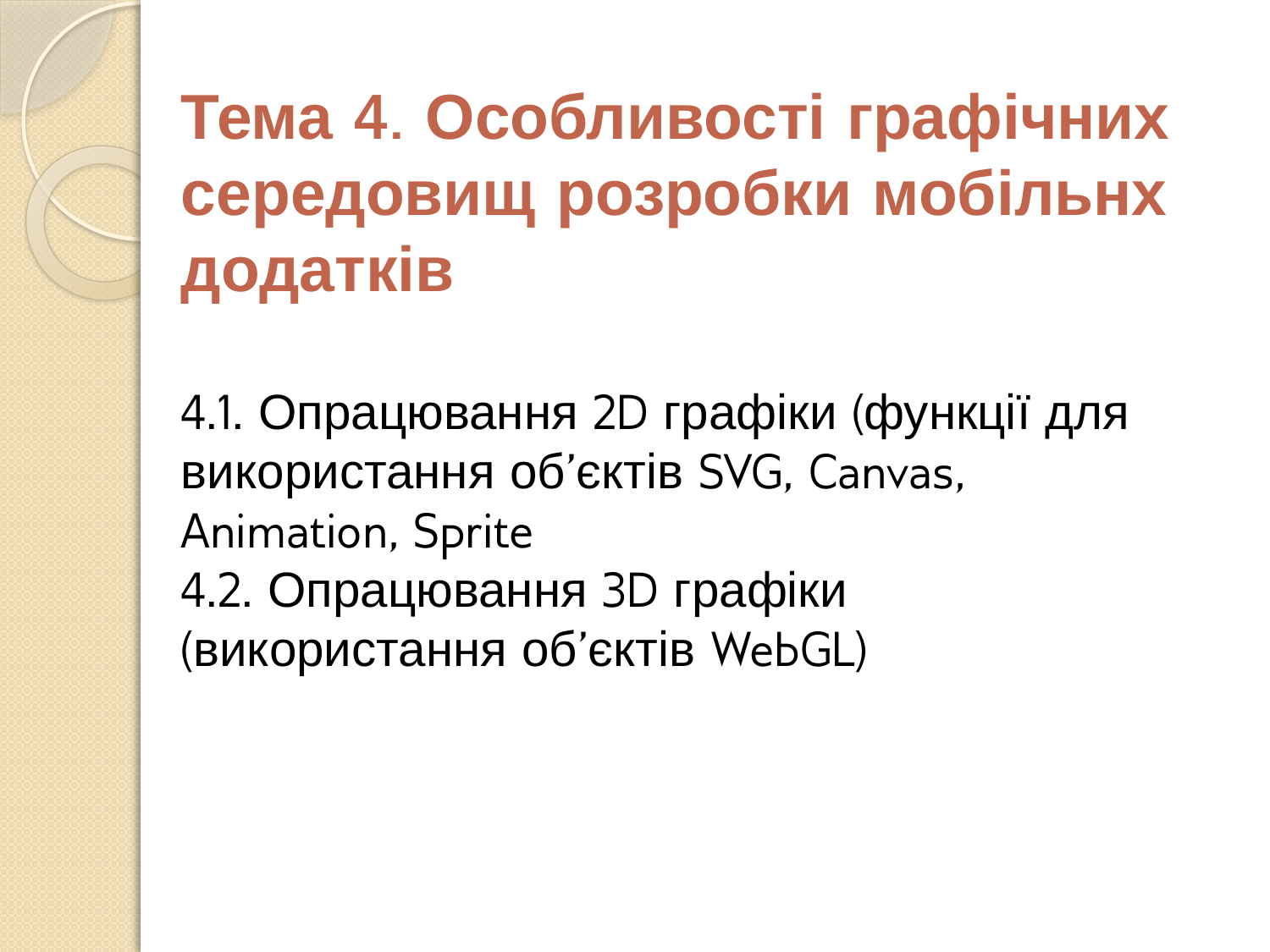

Тема 4. Особливості графічних середовищ розробки мобільнх додатків

4.1. Опрацювання 2D графіки (функції для використання об’єктів SVG, Canvas, Animation, Sprite
4.2. Опрацювання 3D графіки (використання об’єктів WebGL)